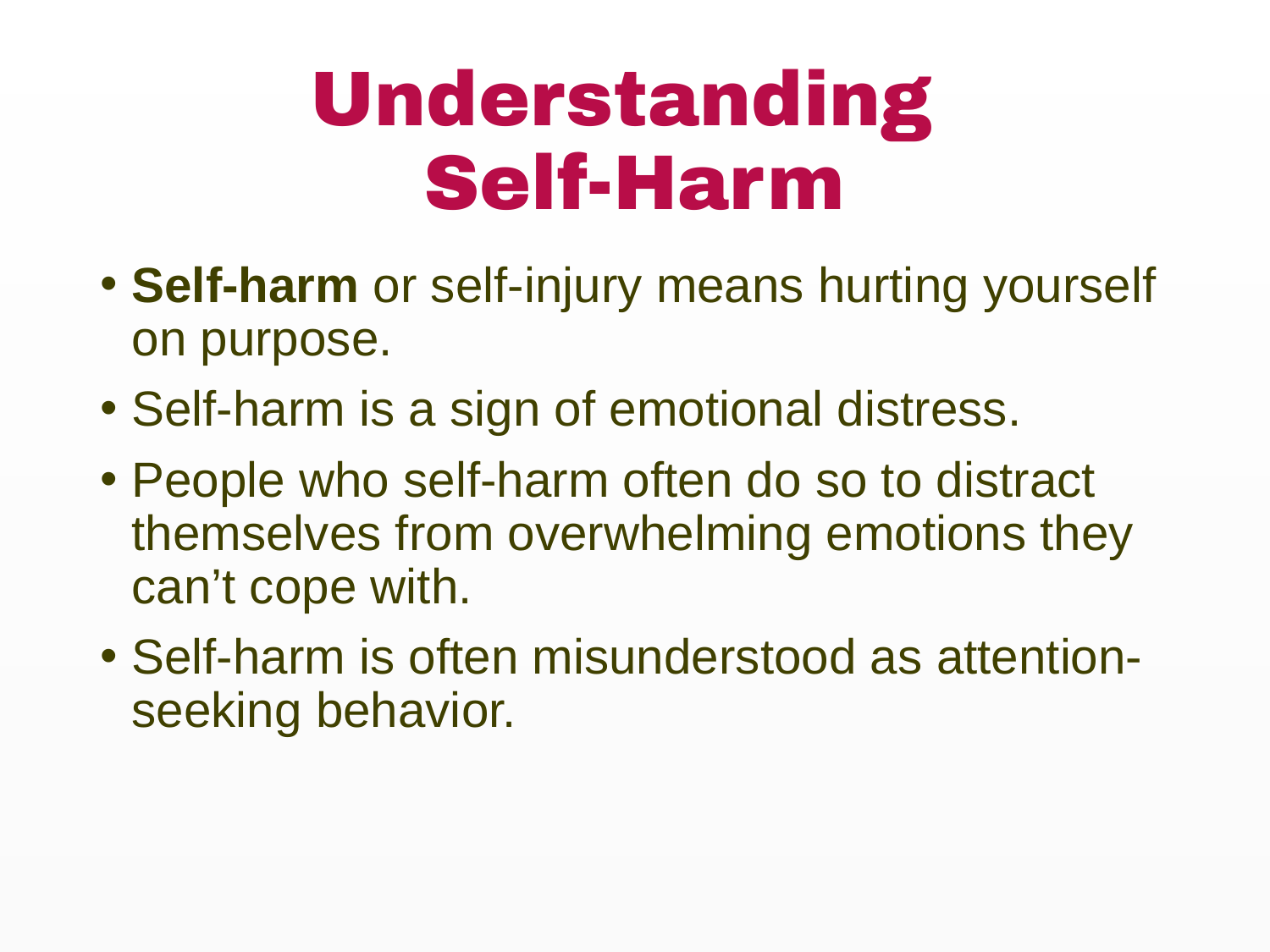

# Understanding Self-Harm
Self-harm or self-injury means hurting yourself on purpose.
Self-harm is a sign of emotional distress.
People who self-harm often do so to distract themselves from overwhelming emotions they can’t cope with.
Self-harm is often misunderstood as attention-seeking behavior.